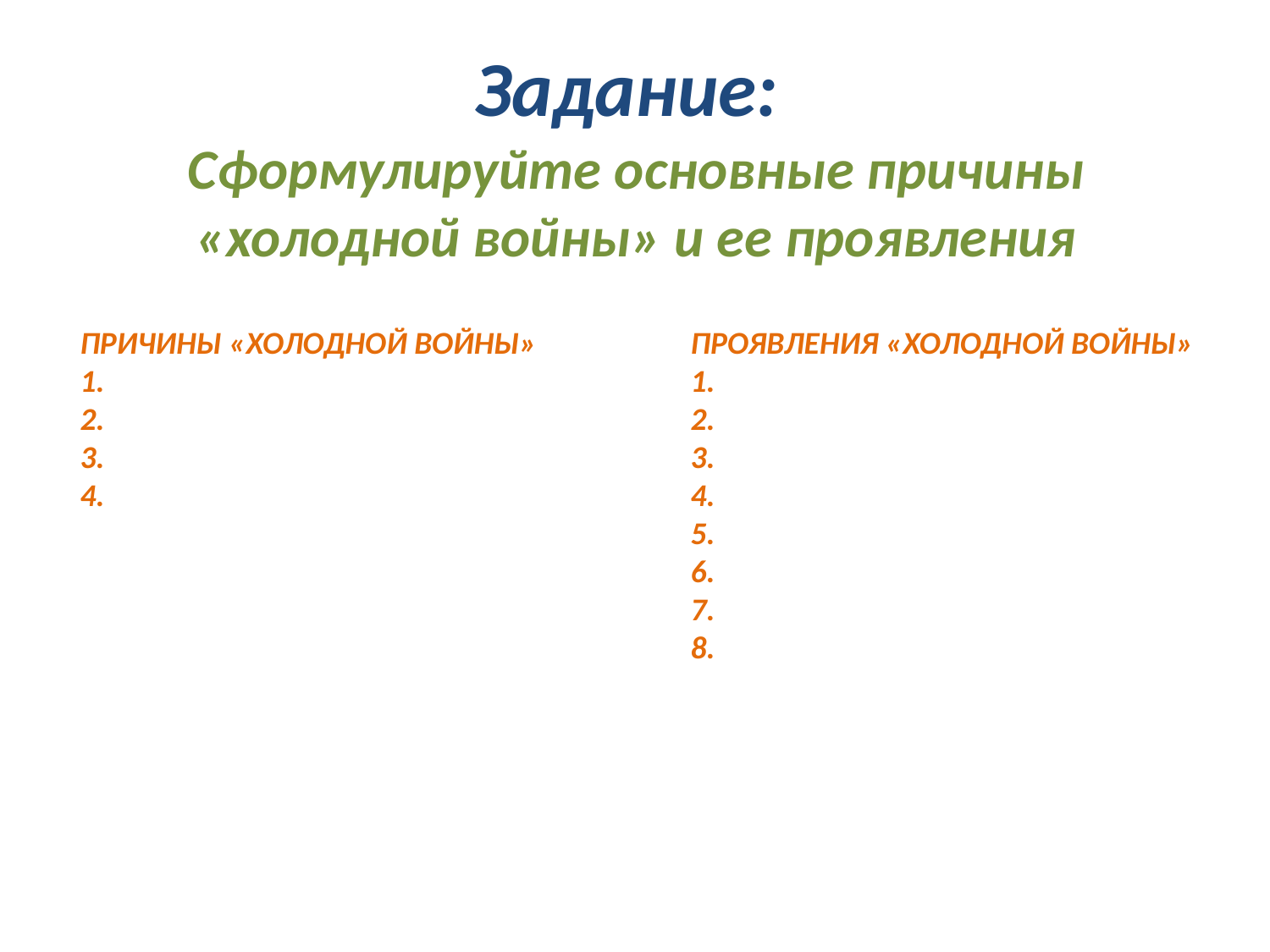

# Задание:
Сформулируйте основные причины «холодной войны» и ее проявления

ПРИЧИНЫ «ХОЛОДНОЙ ВОЙНЫ»
1.
2.
3.
4.

ПРОЯВЛЕНИЯ «ХОЛОДНОЙ ВОЙНЫ»
1.
2.
3.
4.
5.
6.
7.
8.